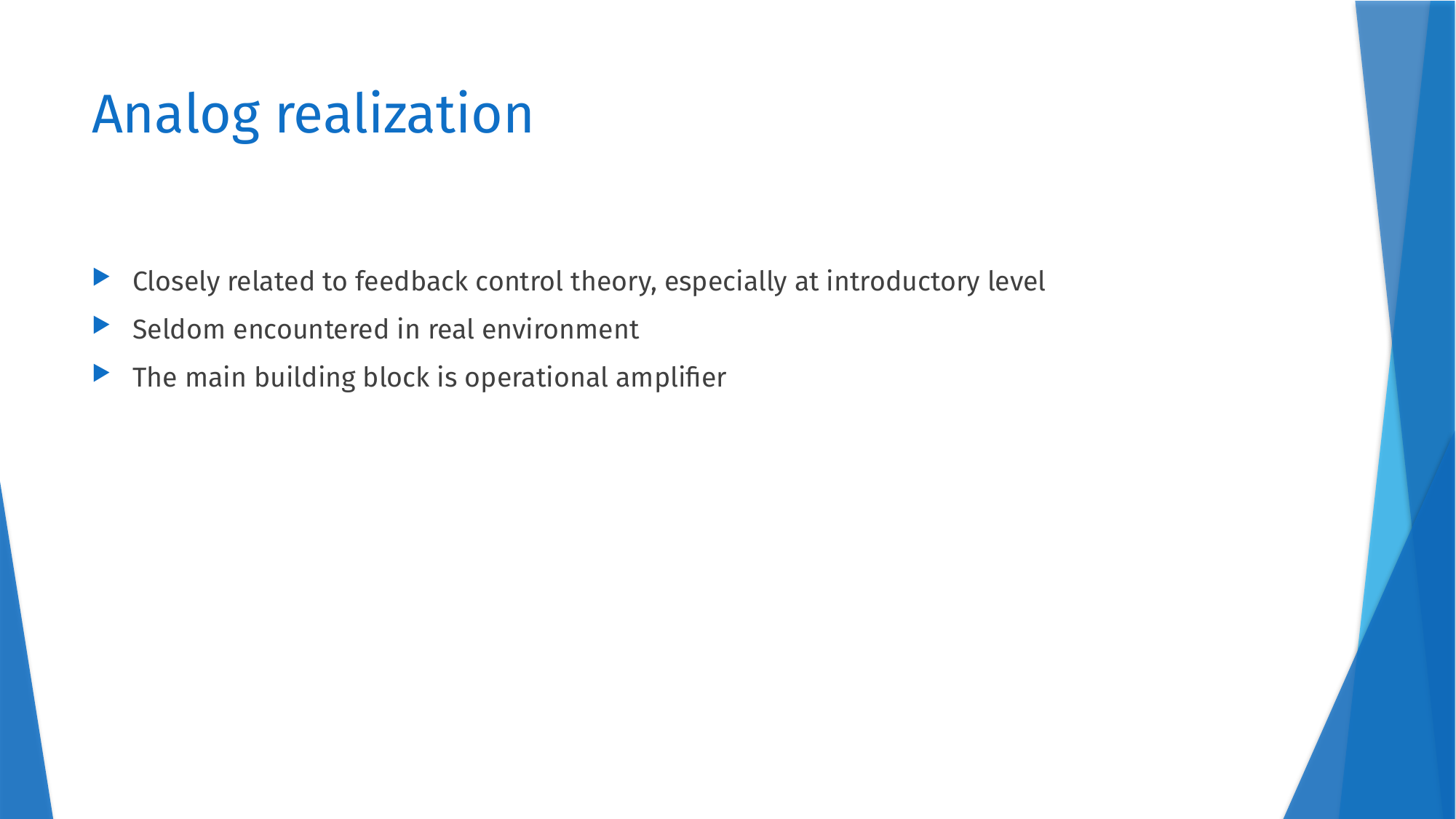

# Analog realization
Closely related to feedback control theory, especially at introductory level
Seldom encountered in real environment
The main building block is operational amplifier